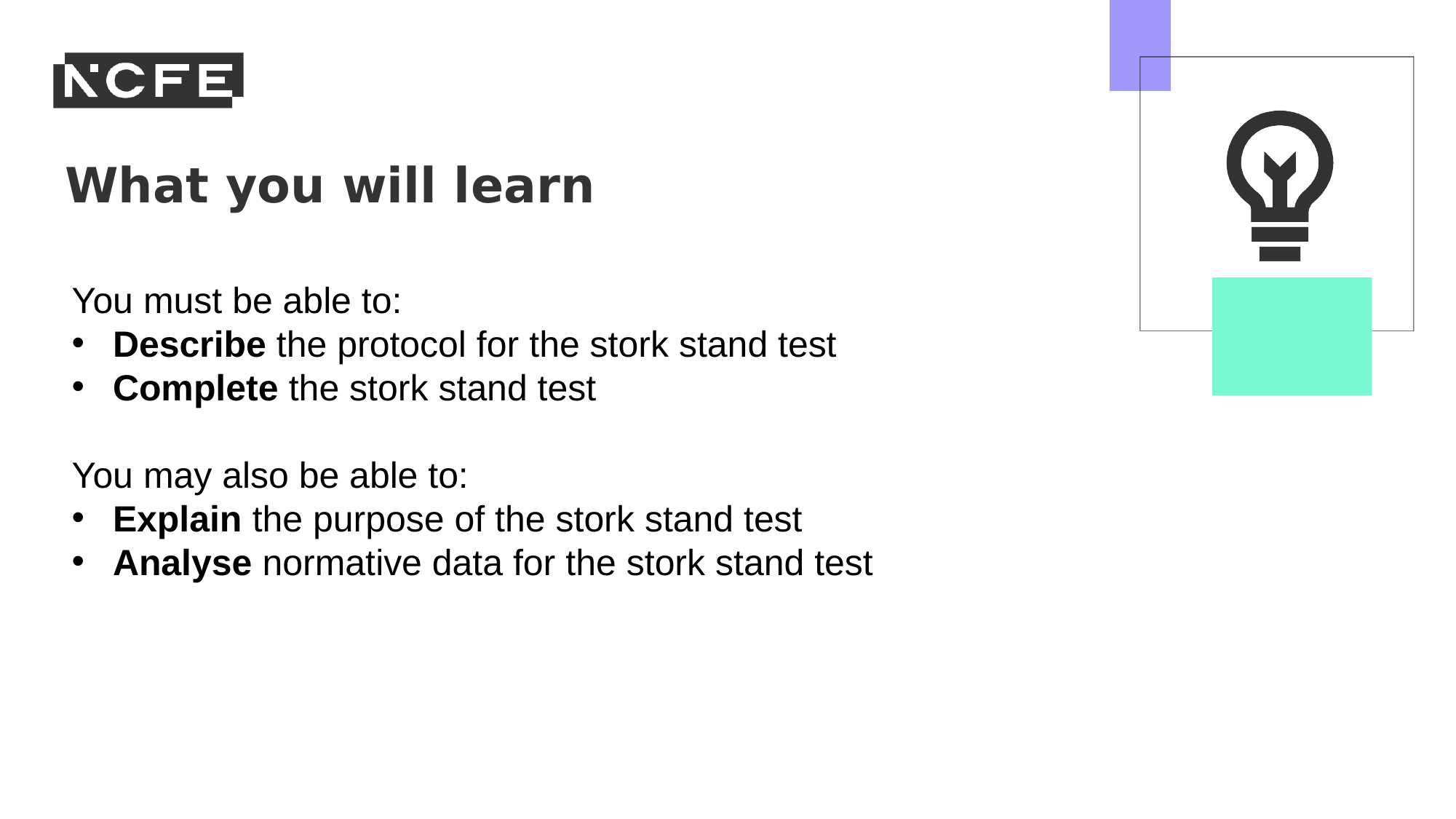

You must be able to:
Describe the protocol for the stork stand test
Complete the stork stand test

You may also be able to:
Explain the purpose of the stork stand test
Analyse normative data for the stork stand test